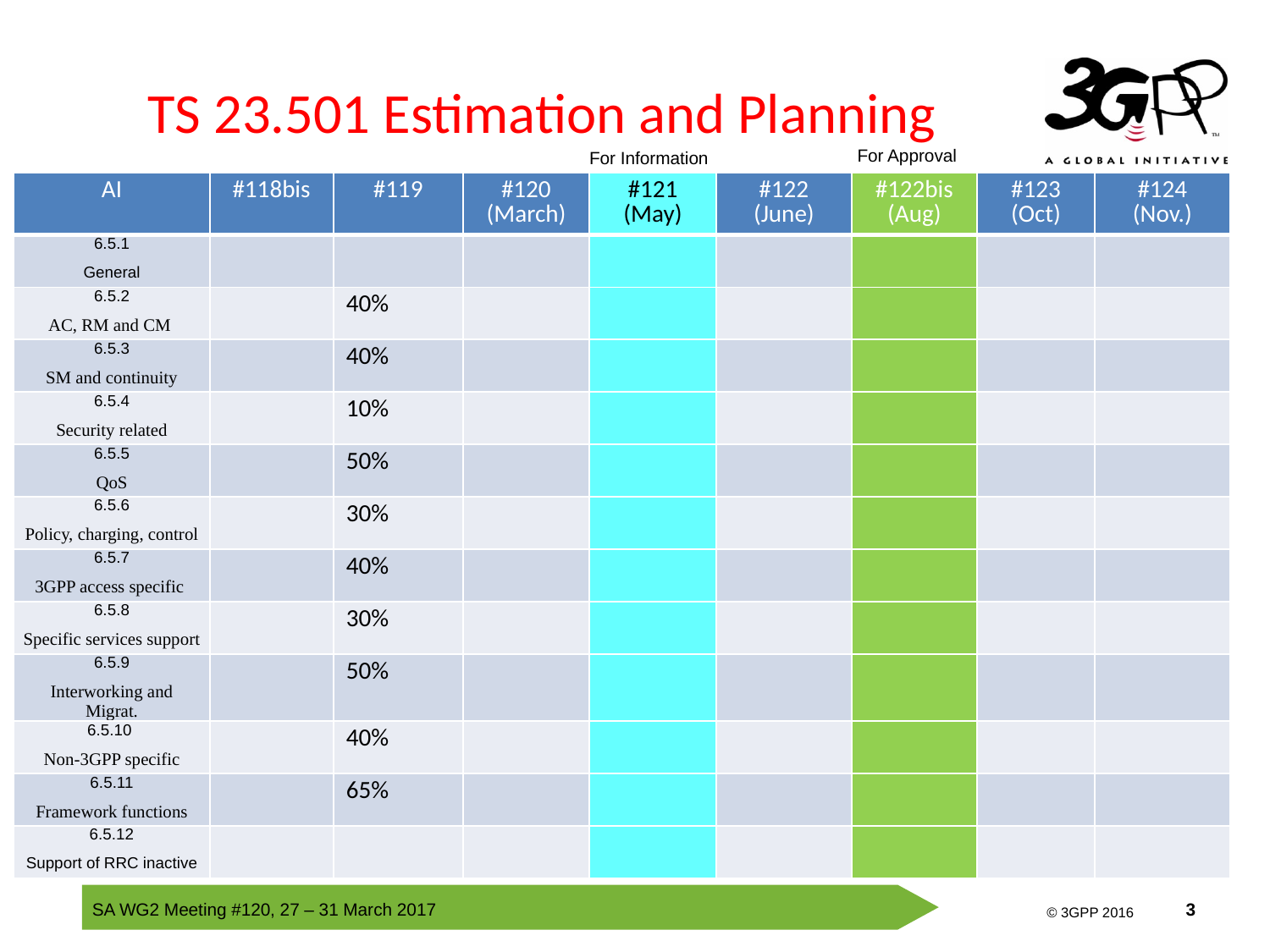

# TS 23.501 Estimation and Planning
For Approval
For Information
| AI | #118bis | #119 | #120 (March) | #121 (May) | #122 (June) | #122bis (Aug) | #123 (Oct) | #124 (Nov.) |
| --- | --- | --- | --- | --- | --- | --- | --- | --- |
| 6.5.1 General |  |  |  |  |  |  |  |  |
| 6.5.2 AC, RM and CM |  | 40% |  |  |  |  |  |  |
| 6.5.3 SM and continuity |  | 40% |  |  |  |  |  |  |
| 6.5.4 Security related |  | 10% |  |  |  |  |  |  |
| 6.5.5 QoS |  | 50% |  |  |  |  |  |  |
| 6.5.6 Policy, charging, control |  | 30% |  |  |  |  |  |  |
| 6.5.7 3GPP access specific |  | 40% |  |  |  |  |  |  |
| 6.5.8 Specific services support |  | 30% |  |  |  |  |  |  |
| 6.5.9 Interworking and Migrat. |  | 50% |  |  |  |  |  |  |
| 6.5.10 Non-3GPP specific |  | 40% |  |  |  |  |  |  |
| 6.5.11 Framework functions |  | 65% |  |  |  |  |  |  |
| 6.5.12 Support of RRC inactive |  |  |  |  |  |  |  |  |